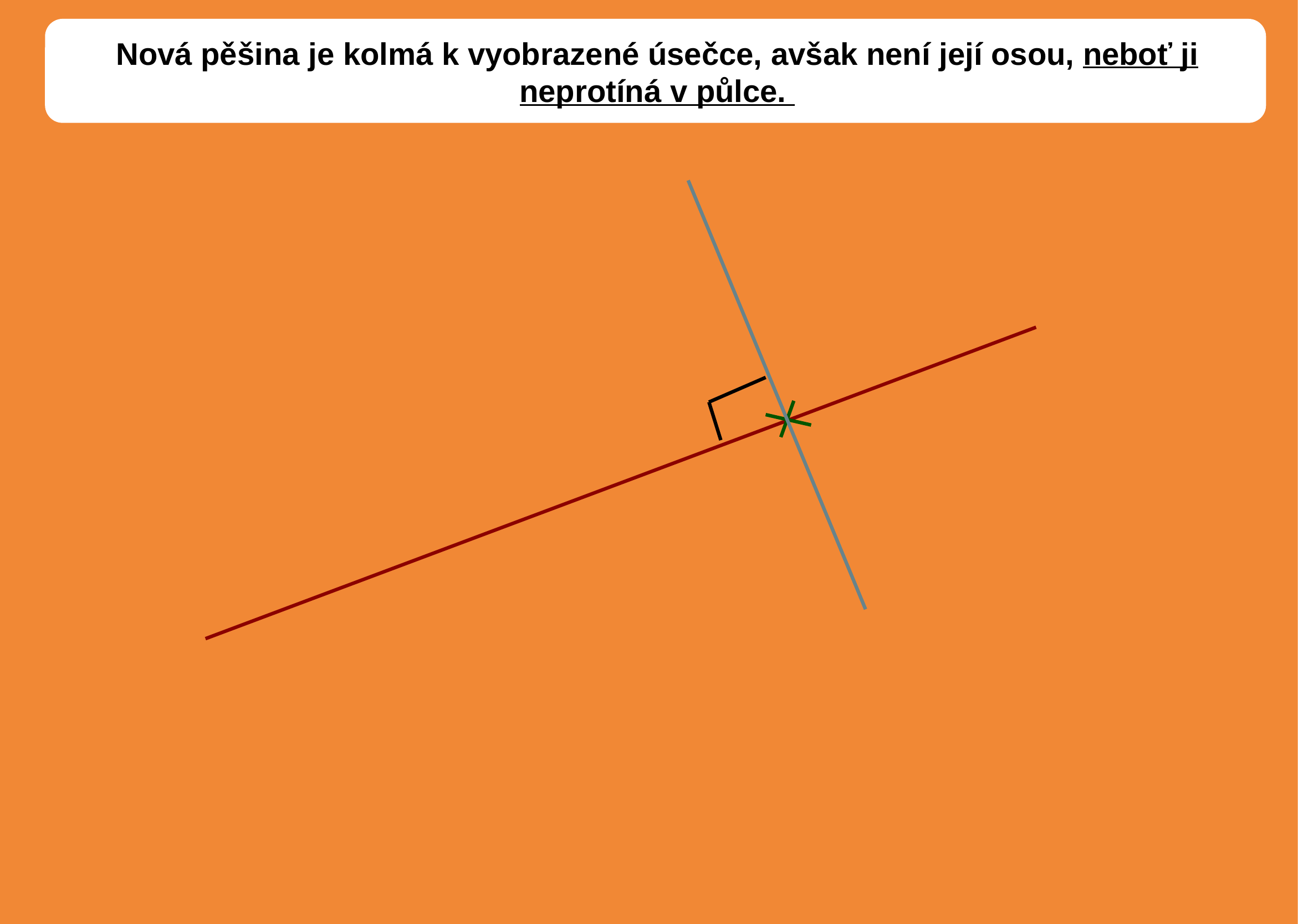

Nová pěšina je kolmá k vyobrazené úsečce, avšak není její osou, neboť ji neprotíná v půlce.